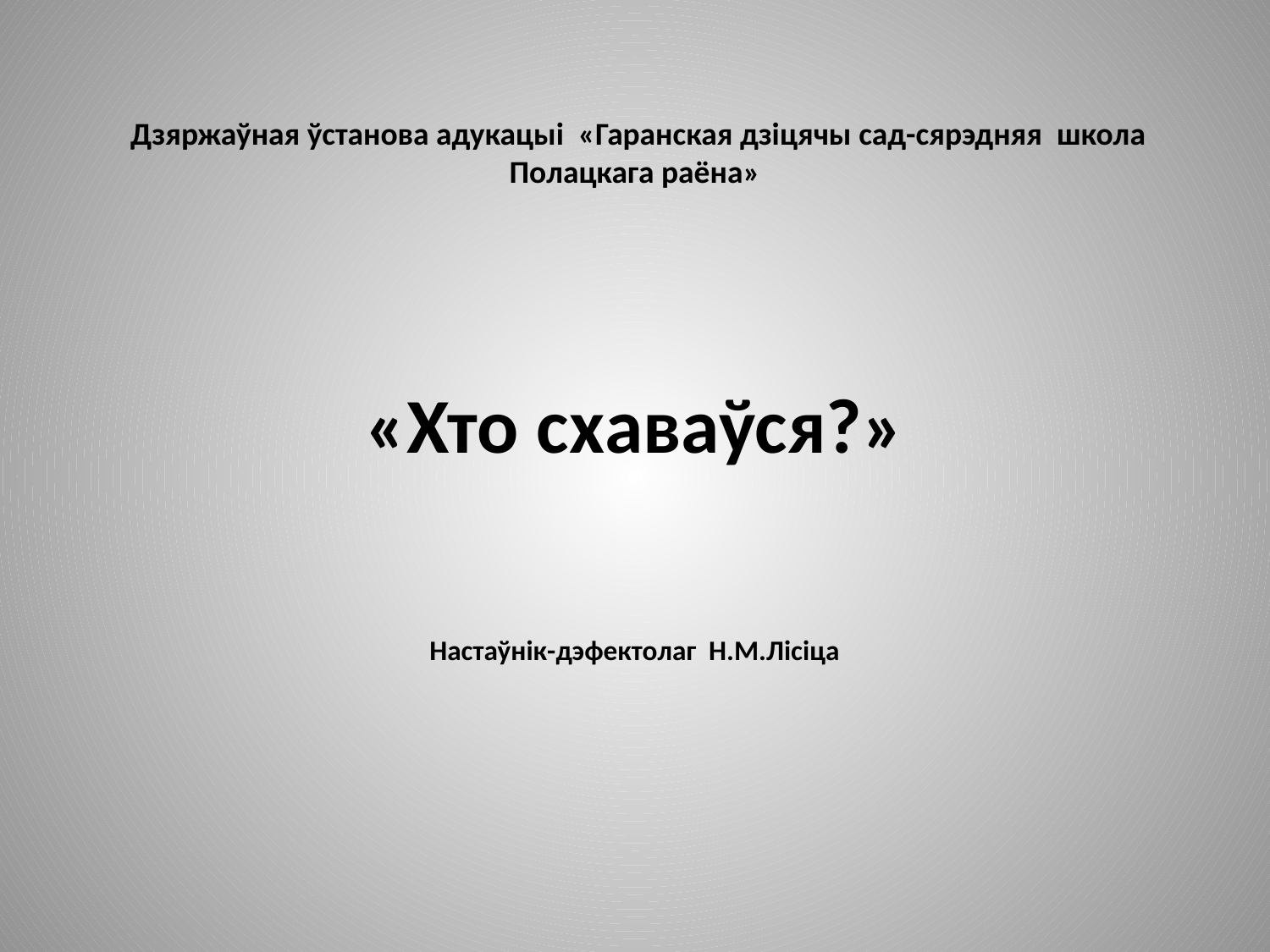

# Дзяржаўная ўстанова адукацыі  «Гаранская дзіцячы сад-сярэдняя  школа Полацкага раёна»

«Хто схаваўся?»

Настаўнік-дэфектолаг  Н.М.Лісіца